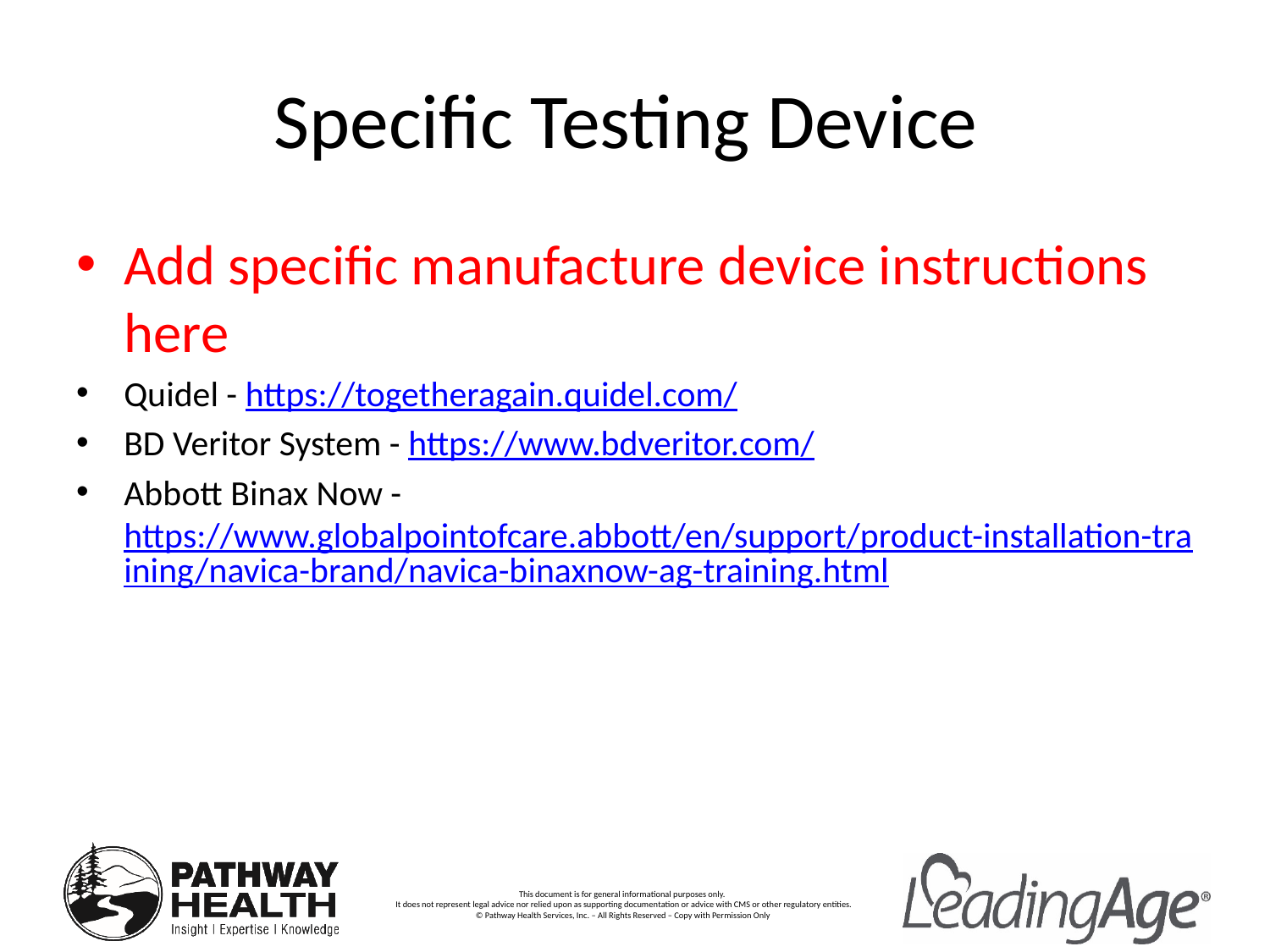

# Specific Testing Device
Add specific manufacture device instructions here
Quidel - https://togetheragain.quidel.com/
BD Veritor System - https://www.bdveritor.com/
Abbott Binax Now - https://www.globalpointofcare.abbott/en/support/product-installation-training/navica-brand/navica-binaxnow-ag-training.html